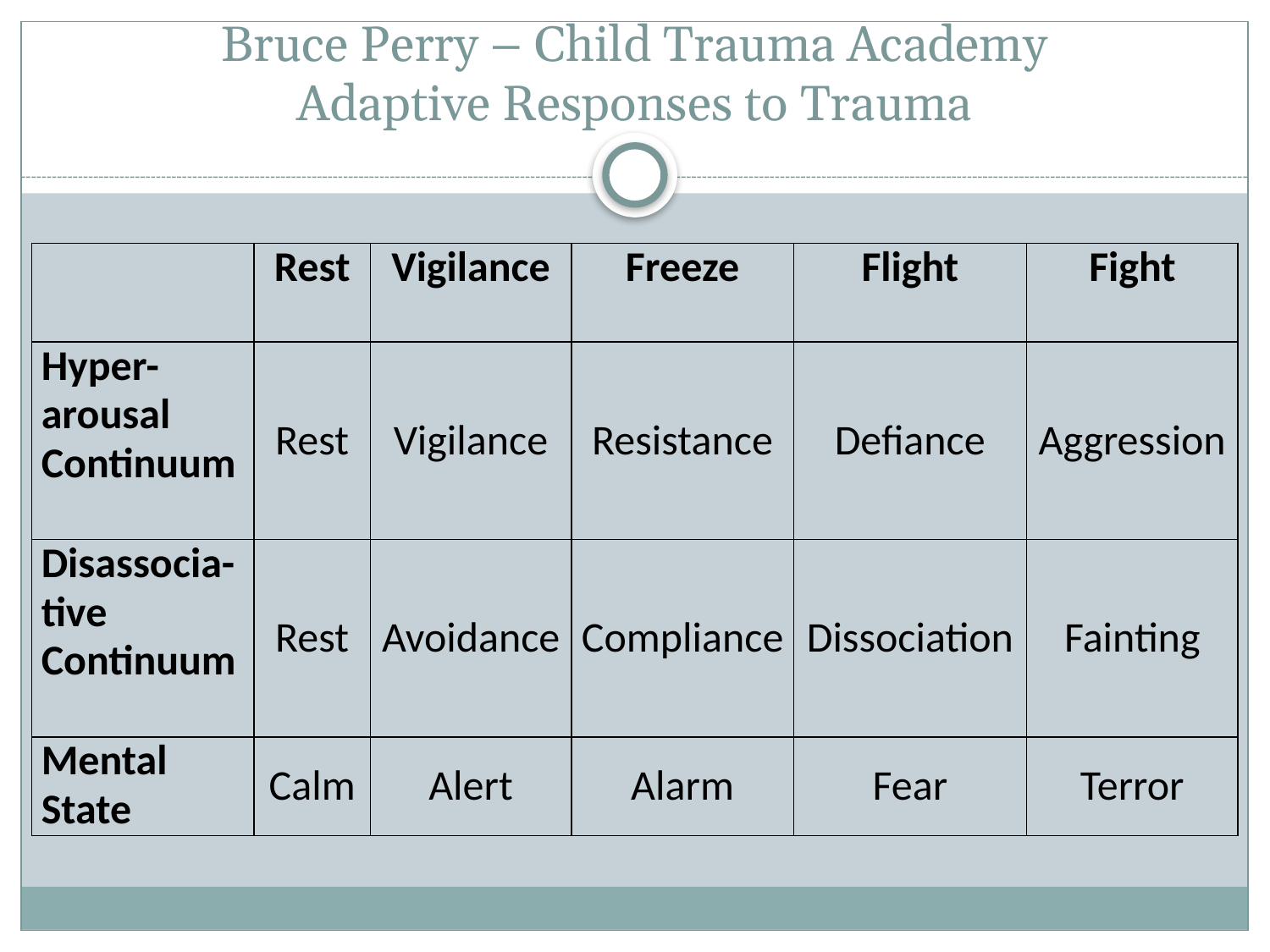

# Bruce Perry – Child Trauma Academy Adaptive Responses to Trauma
|  | Rest | Vigilance | Freeze | Flight | Fight |
| --- | --- | --- | --- | --- | --- |
| Hyper-arousal Continuum | Rest | Vigilance | Resistance | Defiance | Aggression |
| Disassocia-tive Continuum | Rest | Avoidance | Compliance | Dissociation | Fainting |
| Mental State | Calm | Alert | Alarm | Fear | Terror |